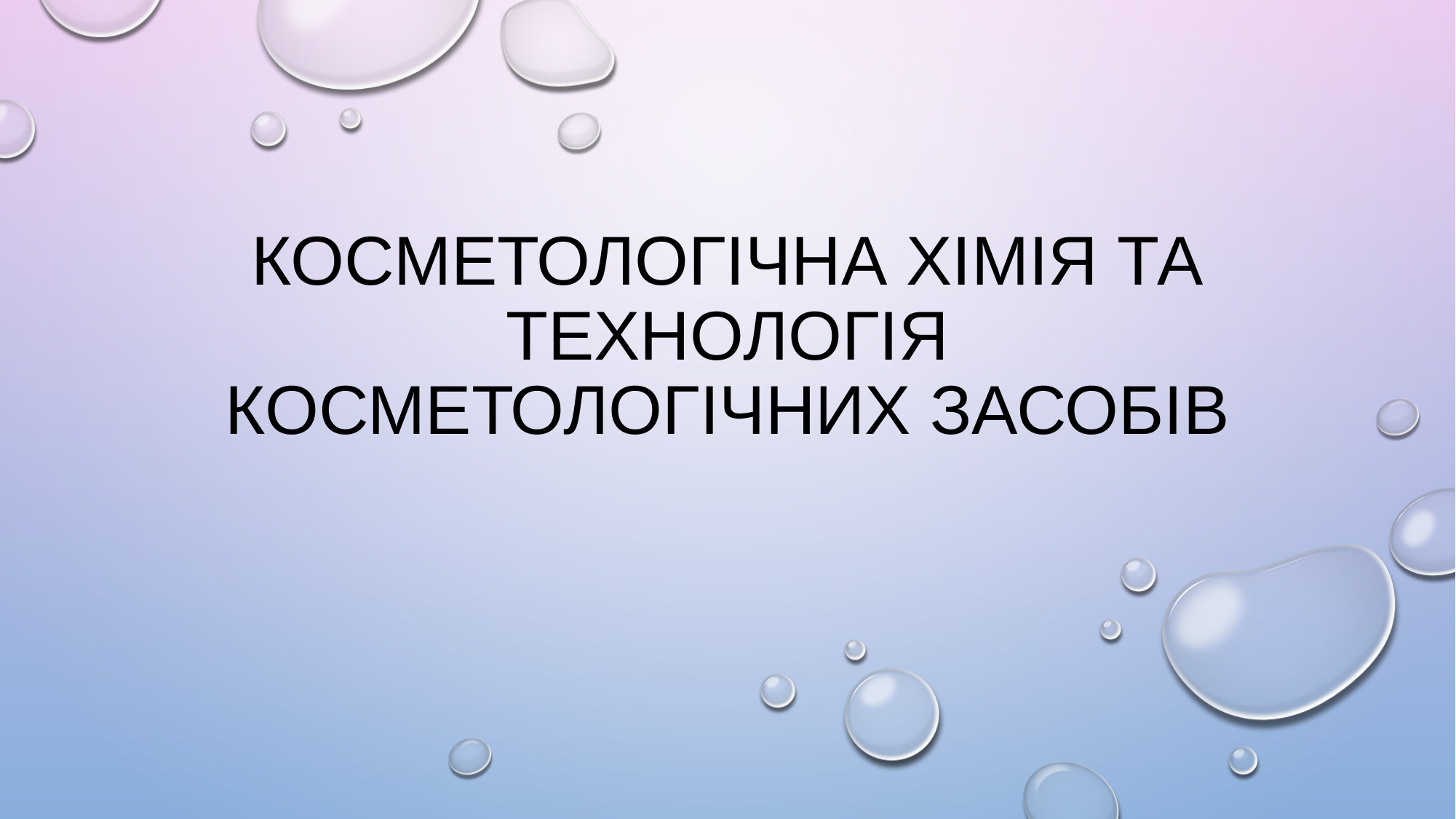

# Косметологічна хімія та технологія косметологічних засобів